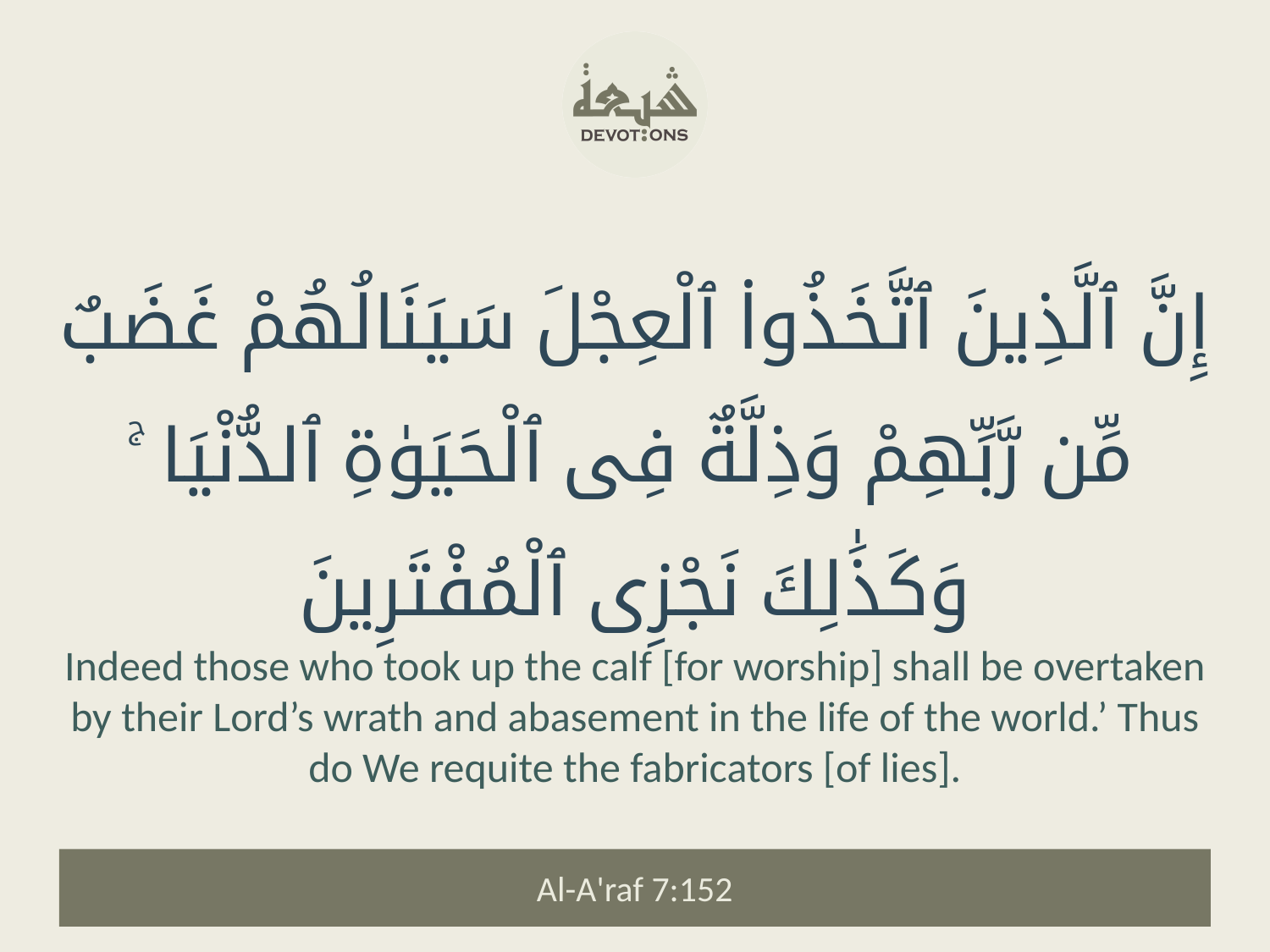

إِنَّ ٱلَّذِينَ ٱتَّخَذُوا۟ ٱلْعِجْلَ سَيَنَالُهُمْ غَضَبٌ مِّن رَّبِّهِمْ وَذِلَّةٌ فِى ٱلْحَيَوٰةِ ٱلدُّنْيَا ۚ وَكَذَٰلِكَ نَجْزِى ٱلْمُفْتَرِينَ
Indeed those who took up the calf [for worship] shall be overtaken by their Lord’s wrath and abasement in the life of the world.’ Thus do We requite the fabricators [of lies].
Al-A'raf 7:152